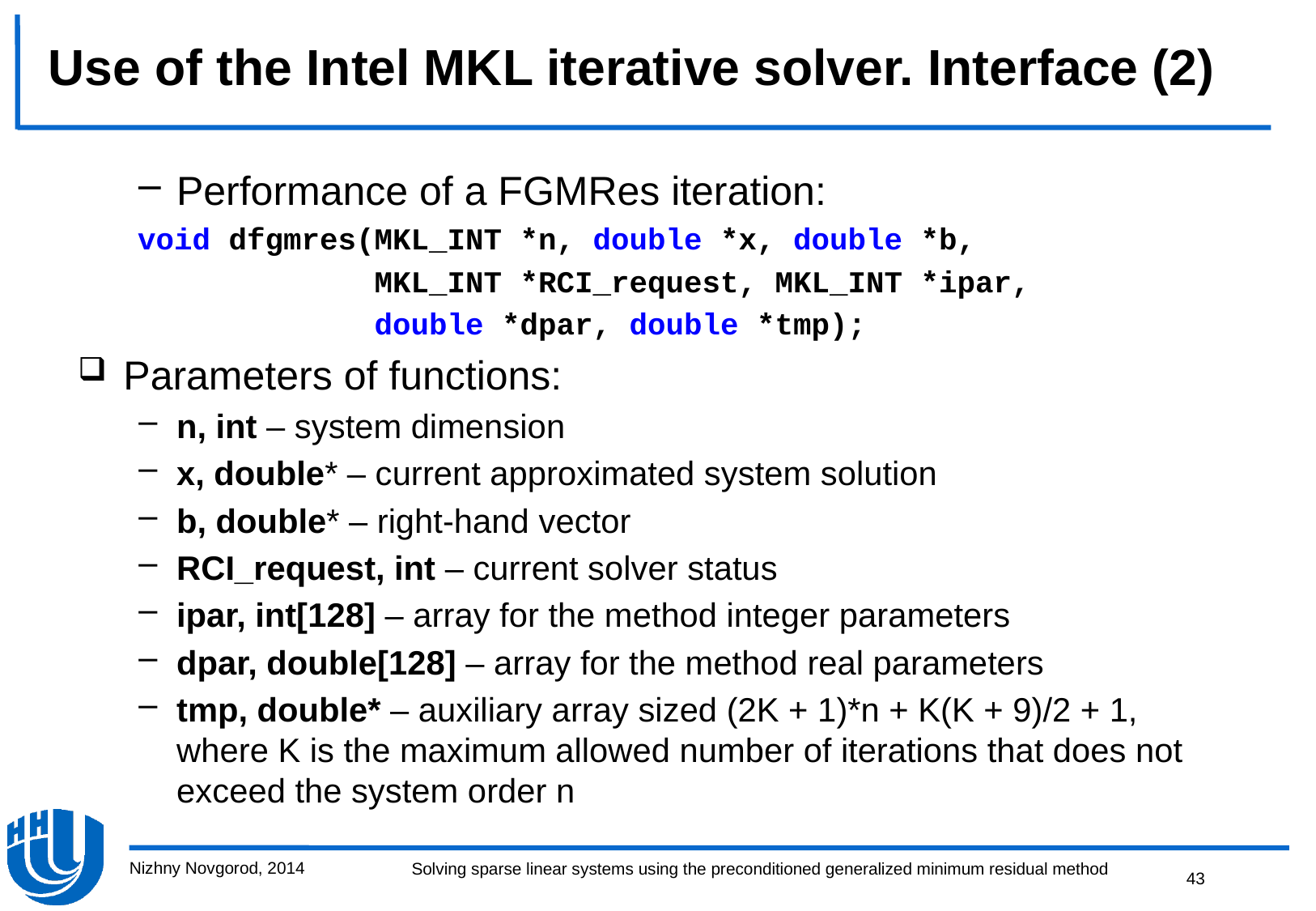

# Use of the Intel MKL iterative solver. Interface (2)
Performance of a FGMRes iteration:
void dfgmres(MKL_INT *n, double *x, double *b,
             MKL_INT *RCI_request, MKL_INT *ipar,
             double *dpar, double *tmp);
Parameters of functions:
n, int – system dimension
x, double* – current approximated system solution
b, double* – right-hand vector
RCI_request, int – current solver status
ipar, int[128] – array for the method integer parameters
dpar, double[128] – array for the method real parameters
tmp, double* – auxiliary array sized (2K + 1)*n + K(K + 9)/2 + 1, where K is the maximum allowed number of iterations that does not exceed the system order n

Nizhny Novgorod, 2014
43
Solving sparse linear systems using the preconditioned generalized minimum residual method